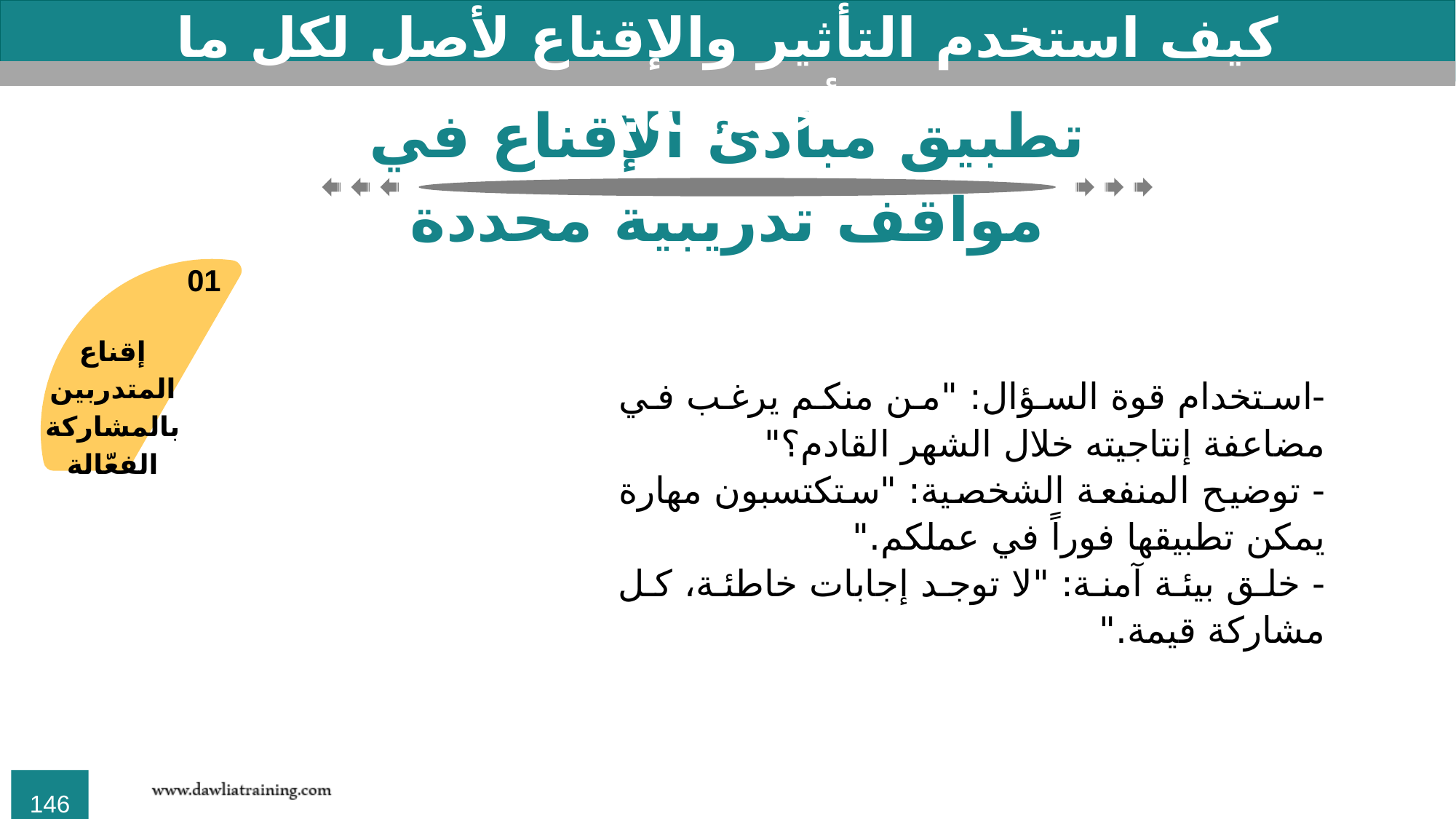

كيف استخدم التأثير والإقناع لأصل لكل ما أحلم به؟
تطبيق مبادئ الإقناع في مواقف تدريبية محددة

01

إقناع المتدربين بالمشاركة الفعّالة
-استخدام قوة السؤال: "من منكم يرغب في مضاعفة إنتاجيته خلال الشهر القادم؟"
- توضيح المنفعة الشخصية: "ستكتسبون مهارة يمكن تطبيقها فوراً في عملكم."
- خلق بيئة آمنة: "لا توجد إجابات خاطئة، كل مشاركة قيمة."